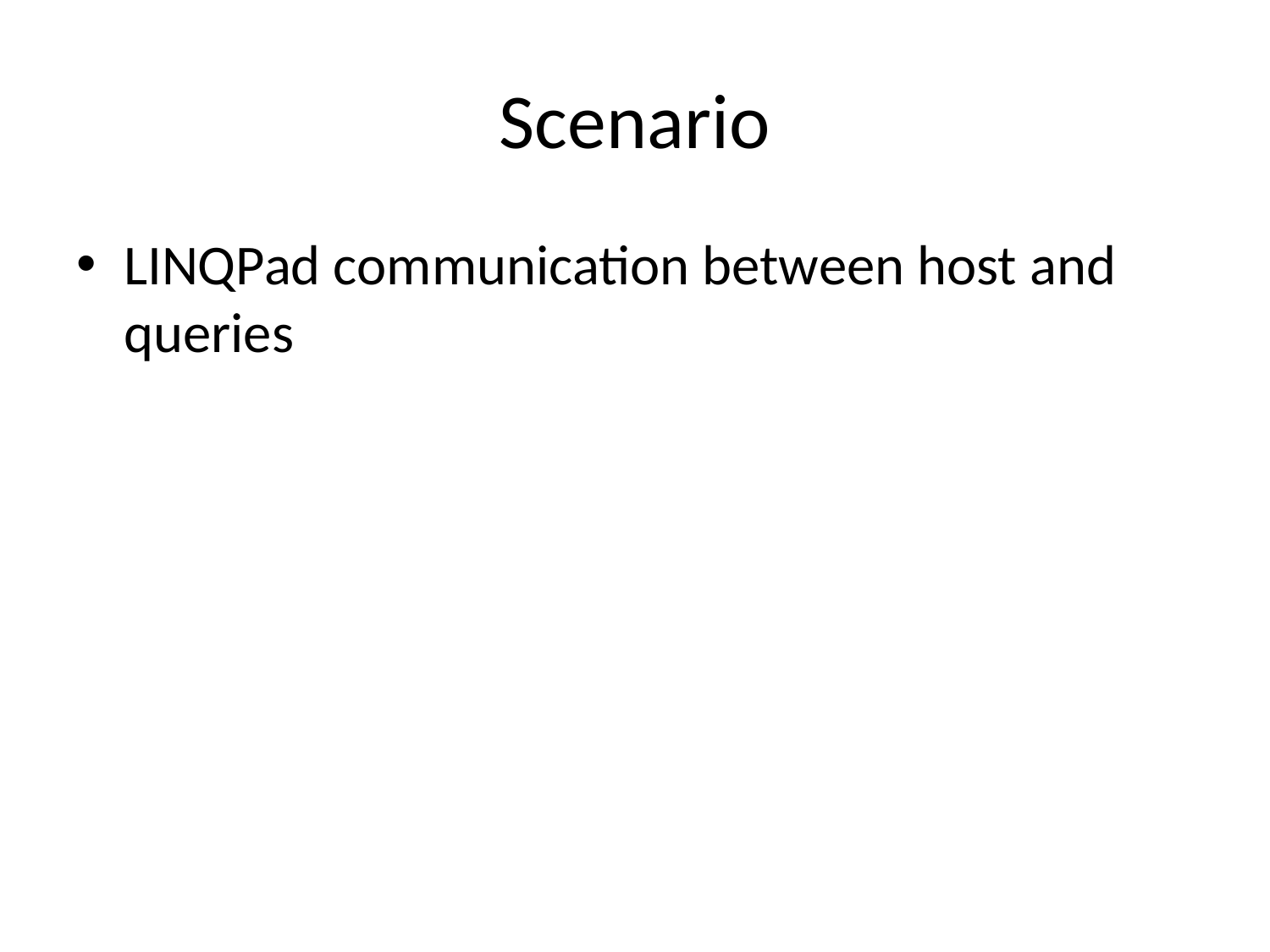

# Scenario
LINQPad communication between host and queries